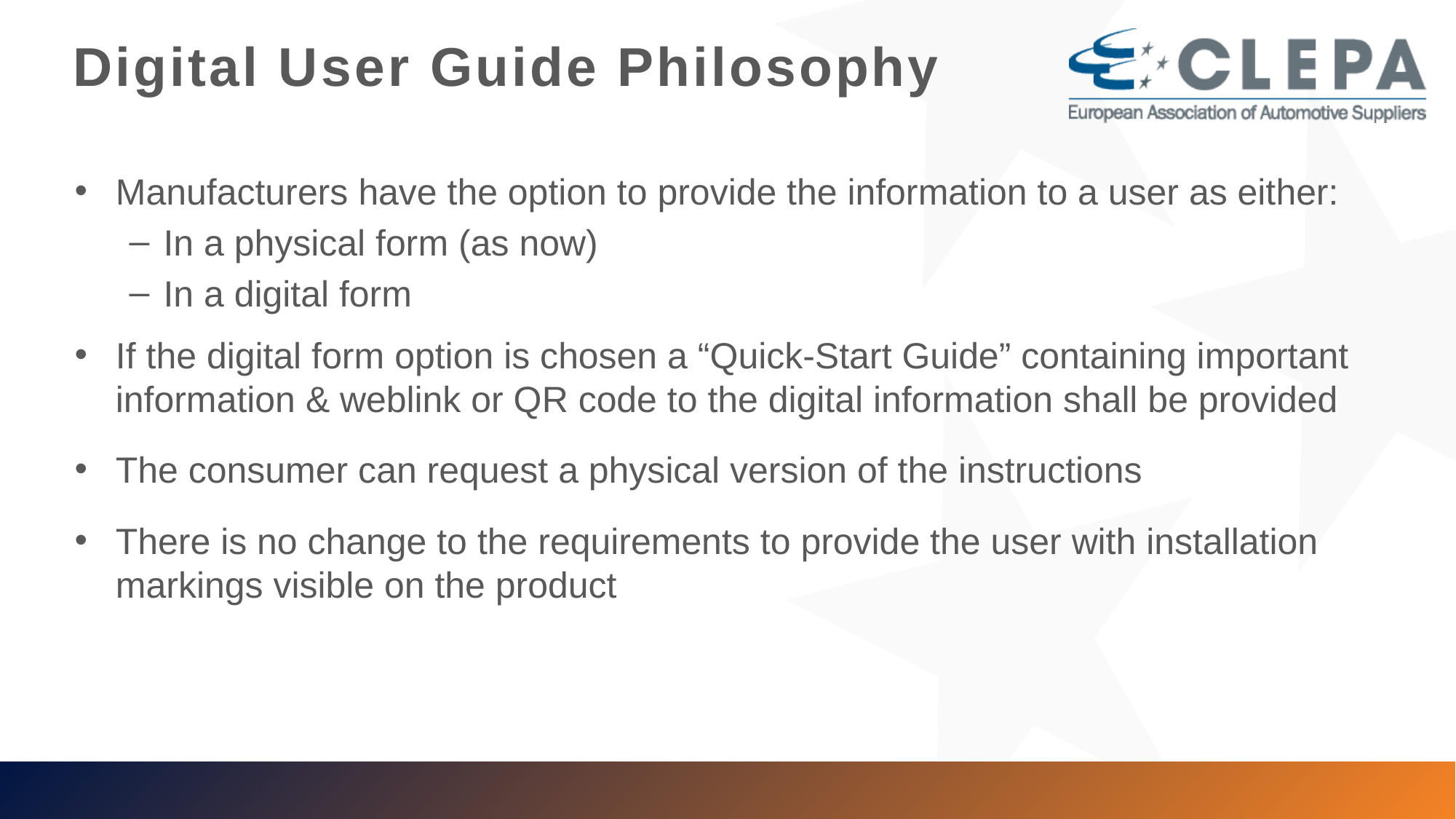

# Digital User Guide Philosophy
Manufacturers have the option to provide the information to a user as either:
In a physical form (as now)
In a digital form
If the digital form option is chosen a “Quick-Start Guide” containing important information & weblink or QR code to the digital information shall be provided
The consumer can request a physical version of the instructions
There is no change to the requirements to provide the user with installation markings visible on the product